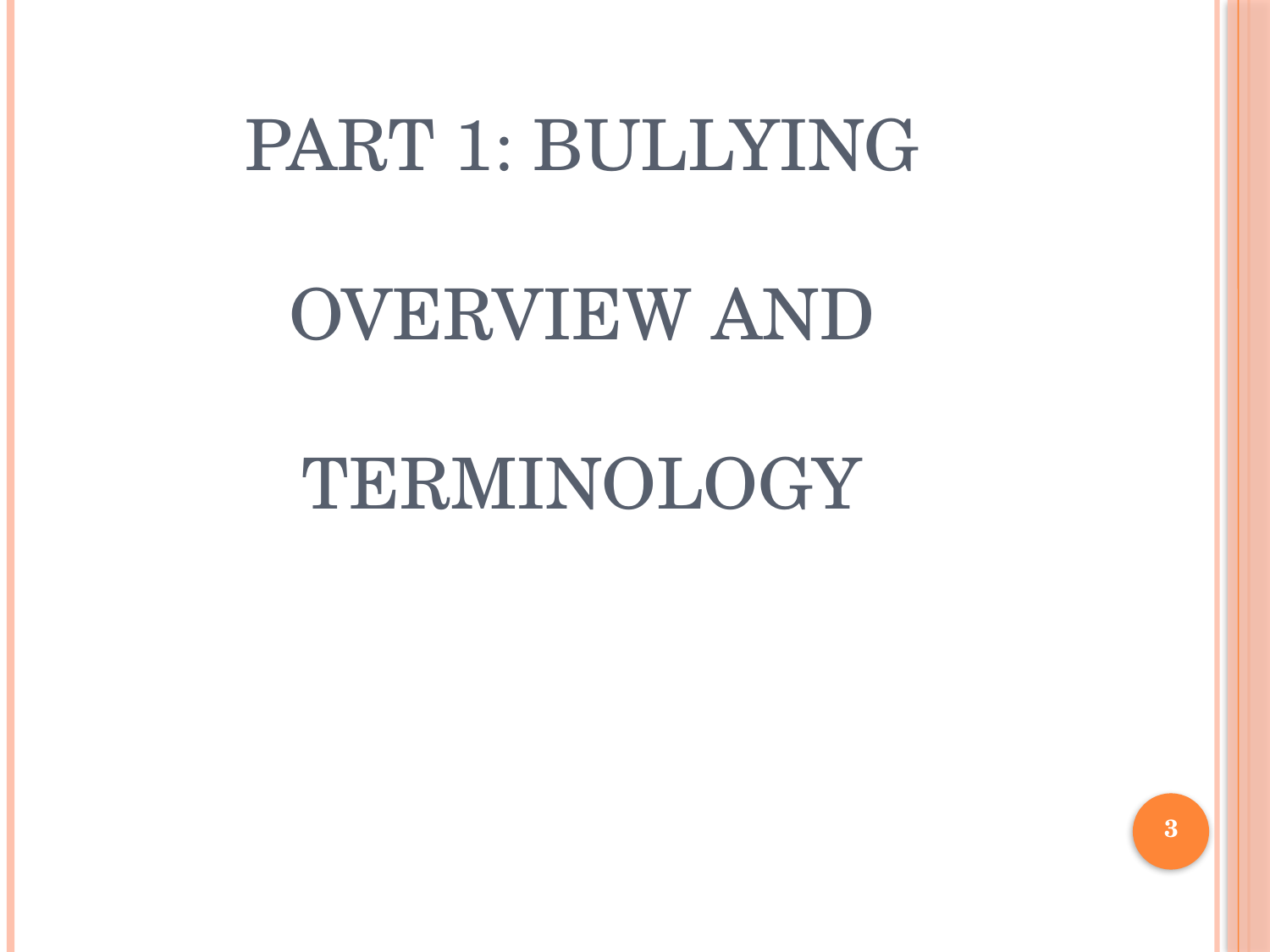

# Part 1: Bullying Overview and Terminology
3